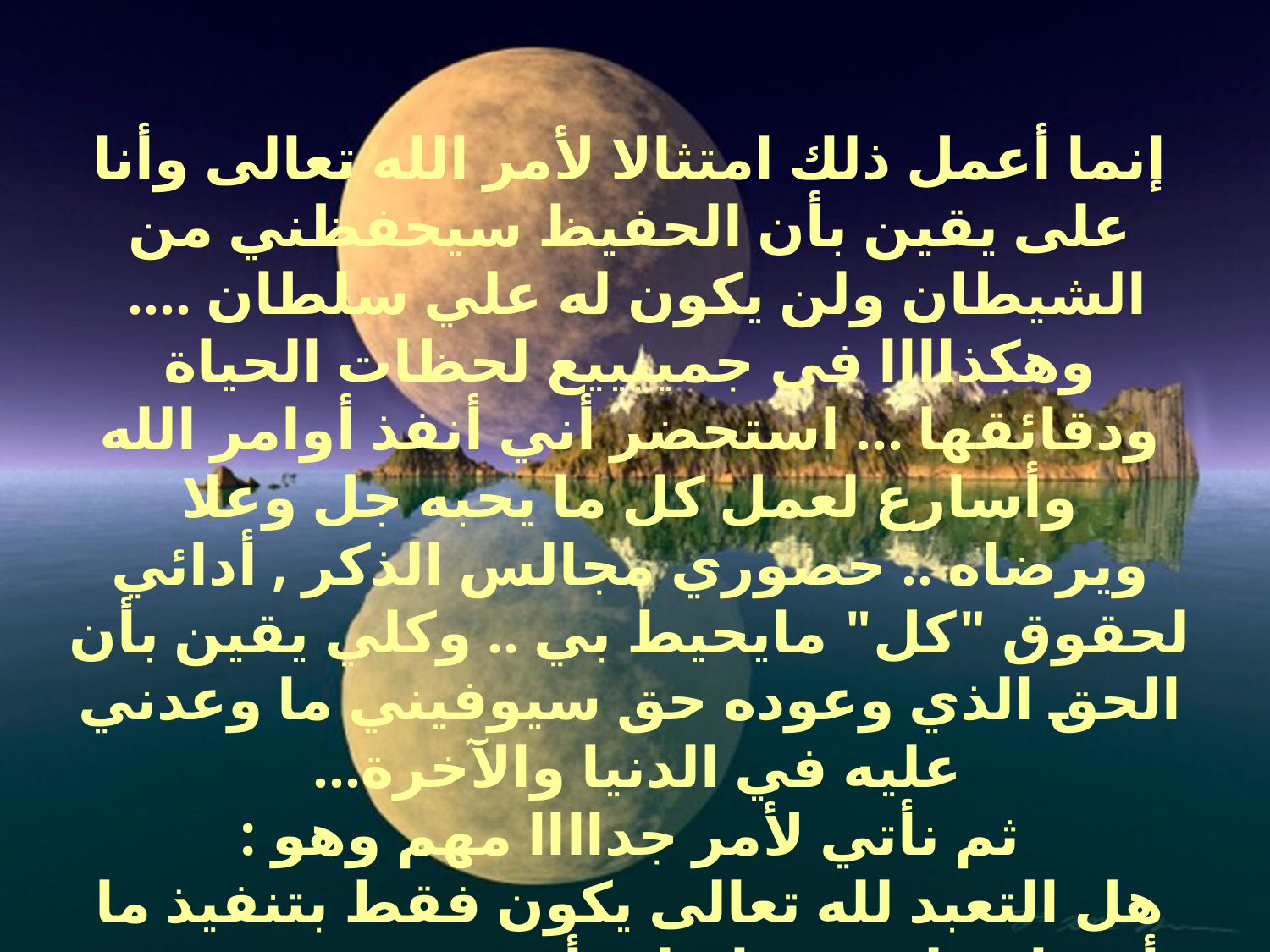

إنما أعمل ذلك امتثالا لأمر الله تعالى وأنا على يقين بأن الحفيظ سيحفظني من الشيطان ولن يكون له علي سلطان ....
وهكذاااا في جمييييع لحظات الحياة ودقائقها ... استحضر أني أنفذ أوامر الله وأسارع لعمل كل ما يحبه جل وعلا ويرضاه .. حضوري مجالس الذكر , أدائي لحقوق "كل" مايحيط بي .. وكلي يقين بأن الحق الذي وعوده حق سيوفيني ما وعدني عليه في الدنيا والآخرة...
ثم نأتي لأمر جداااا مهم وهو :
هل التعبد لله تعالى يكون فقط بتنفيذ ما أمرنا فعله وحثنا عليه أم نتعبده حتى في ترك ما نهانا عنه وبغضه وكرهه؟؟